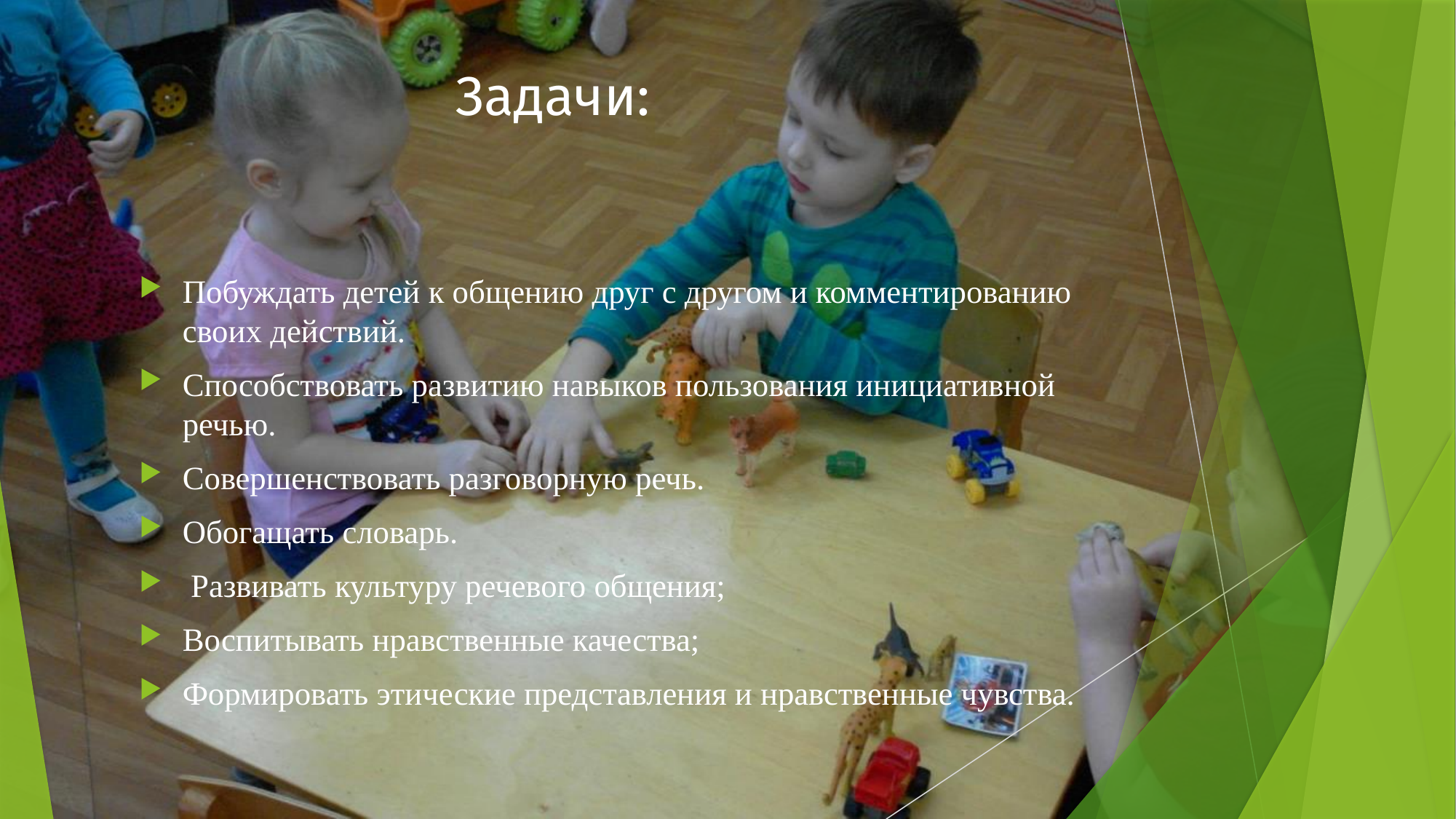

# Задачи:
Побуждать детей к общению друг с другом и комментированию своих действий.
Способствовать развитию навыков пользования инициативной речью.
Совершенствовать разговорную речь.
Обогащать словарь.
 Развивать культуру речевого общения;
Воспитывать нравственные качества;
Формировать этические представления и нравственные чувства.